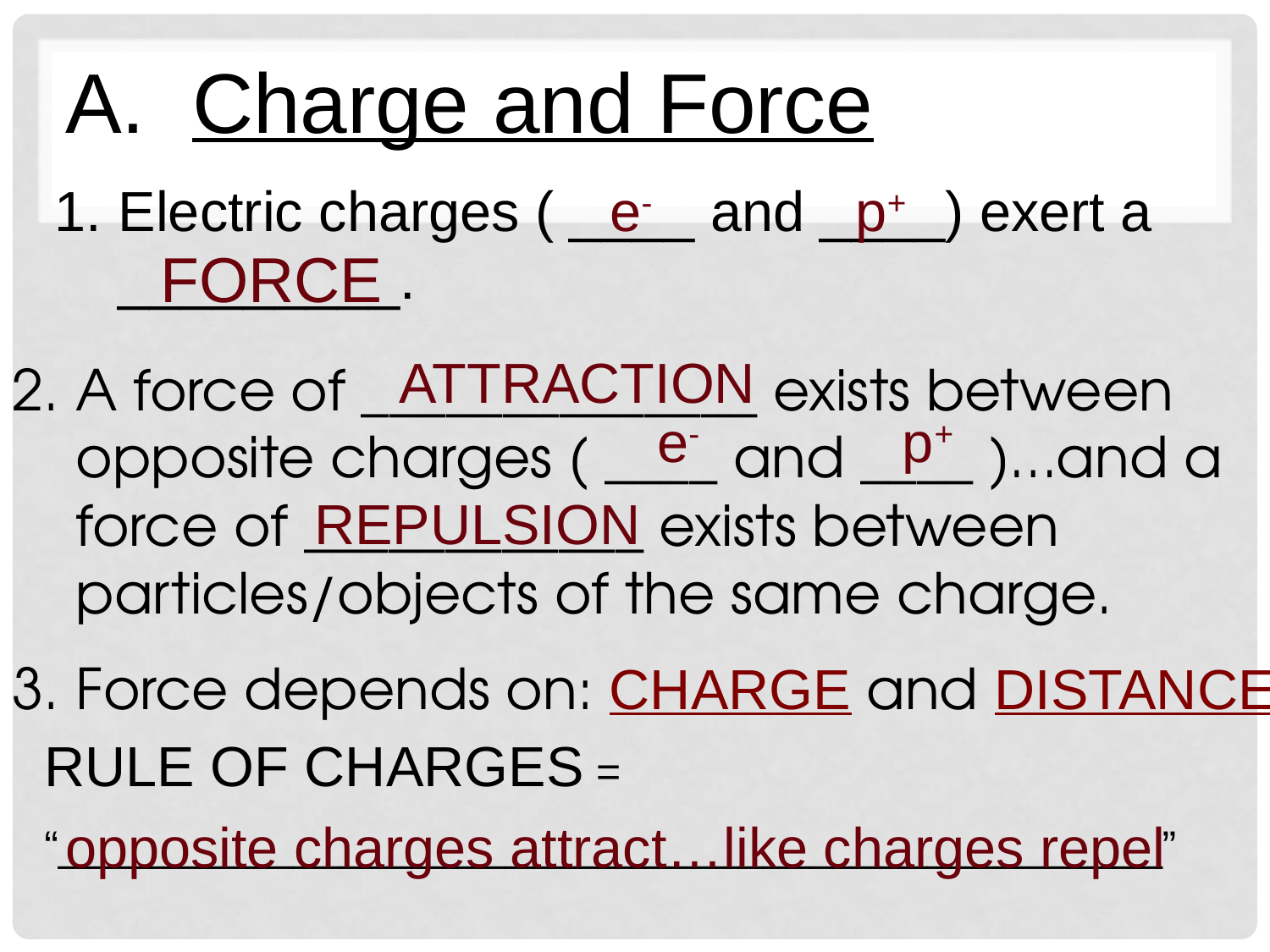

A.  Charge and Force

Electric charges ( ____ and ____) exert a _________.
 e-             p+
FORCE
ATTRACTION
A force of ______________ exists between opposite charges ( ____ and ____ )…and a force of ____________ exists between particles/objects of the same charge.
Force depends on: CHARGE and DISTANCE

    e-             p+
   REPULSION
RULE OF CHARGES =
“_______________________________________________”
opposite charges attract…like charges repel